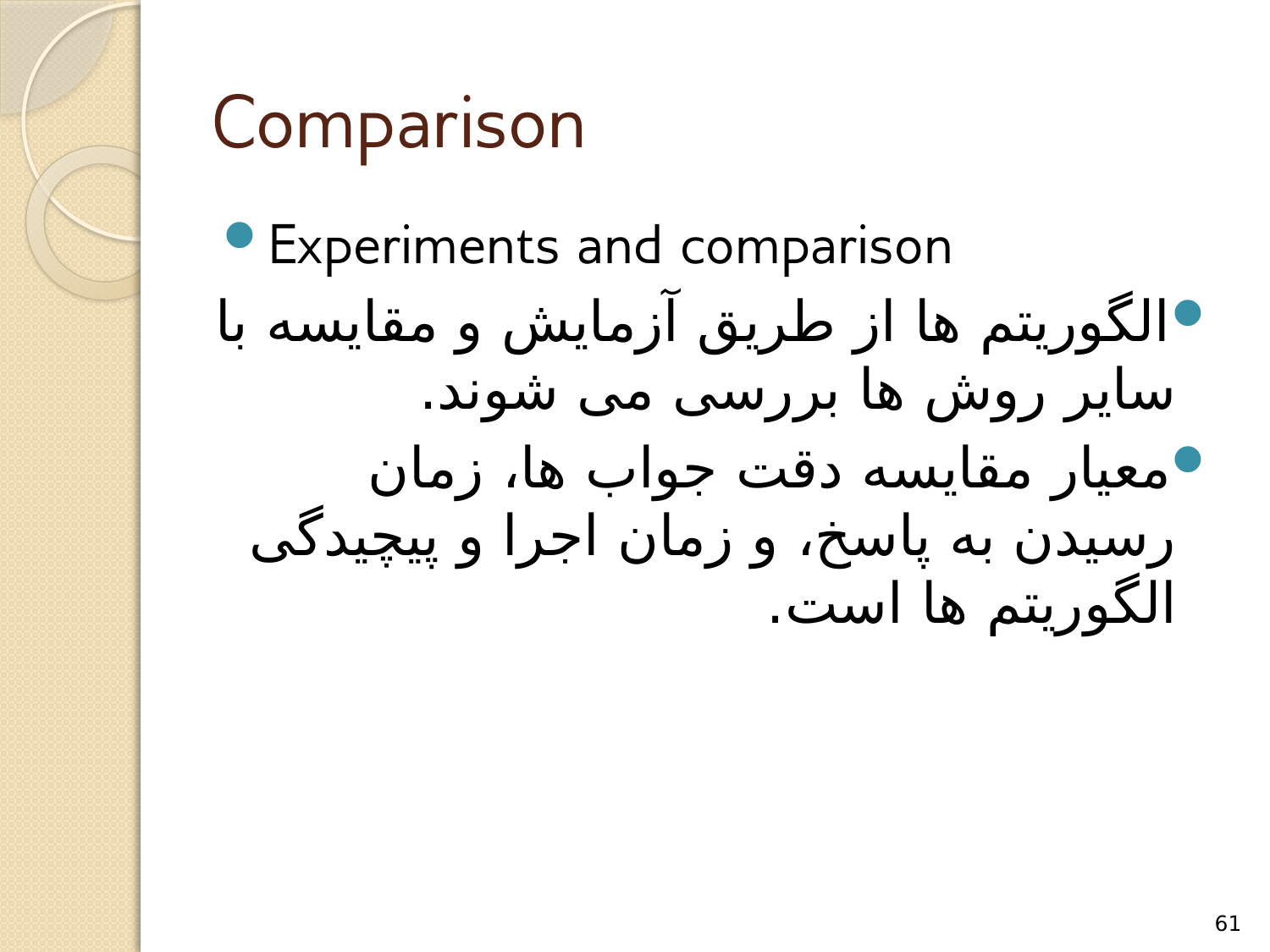

# Comparison
Experiments and comparison
الگوريتم ها از طريق آزمايش و مقايسه با ساير روش ها بررسی می شوند.
معيار مقايسه دقت جواب ها، زمان رسيدن به پاسخ، و زمان اجرا و پيچيدگی الگوریتم ها است.
61